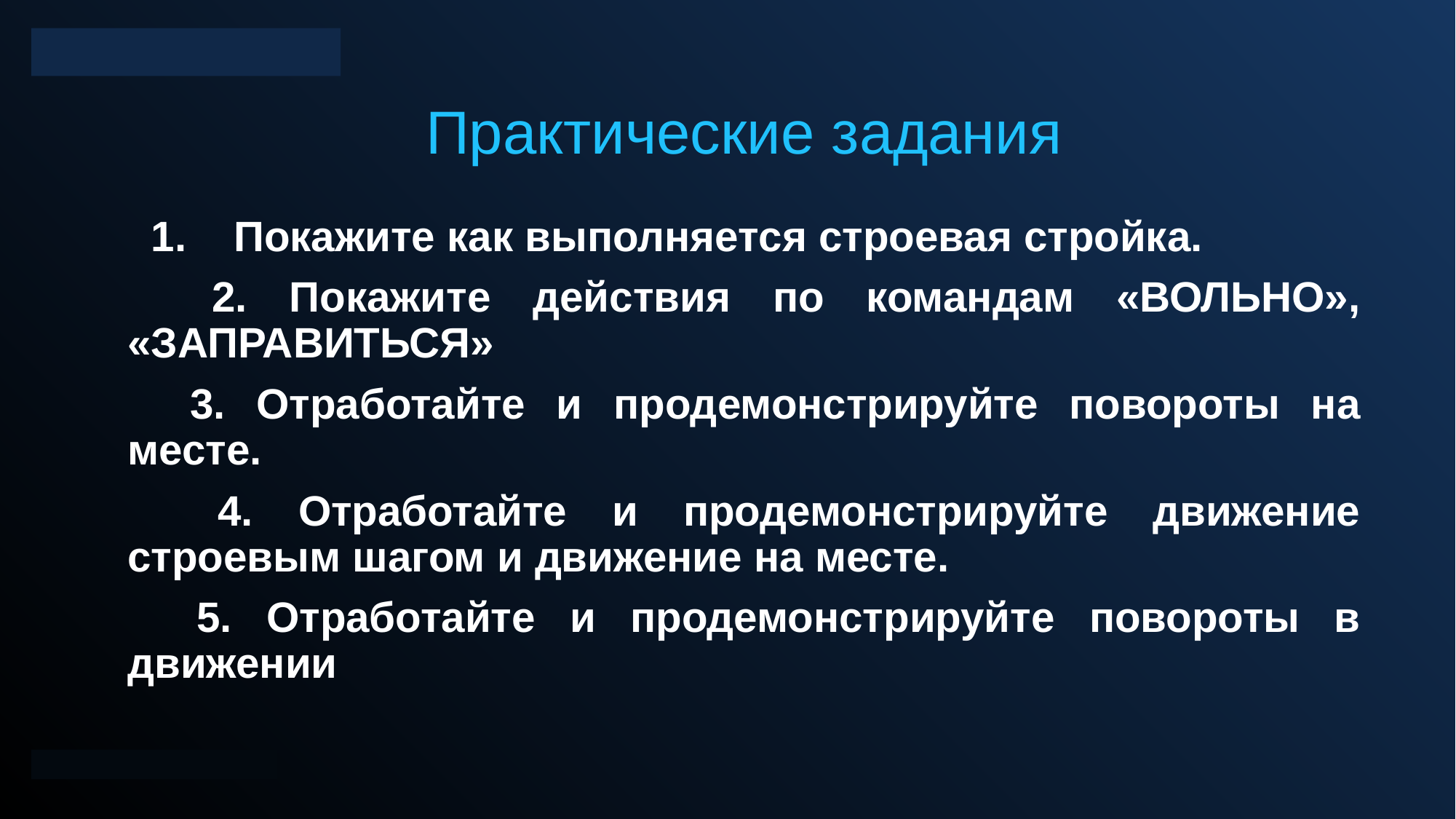

# Практические задания
  1.    Покажите как выполняется строевая стройка.
  2. Покажите действия по командам «ВОЛЬНО», «ЗАПРАВИТЬСЯ»
  3. Отработайте и продемонстрируйте повороты на месте.
  4. Отработайте и продемонстрируйте движение строевым шагом и движение на месте.
  5. Отработайте и продемонстрируйте повороты в движении